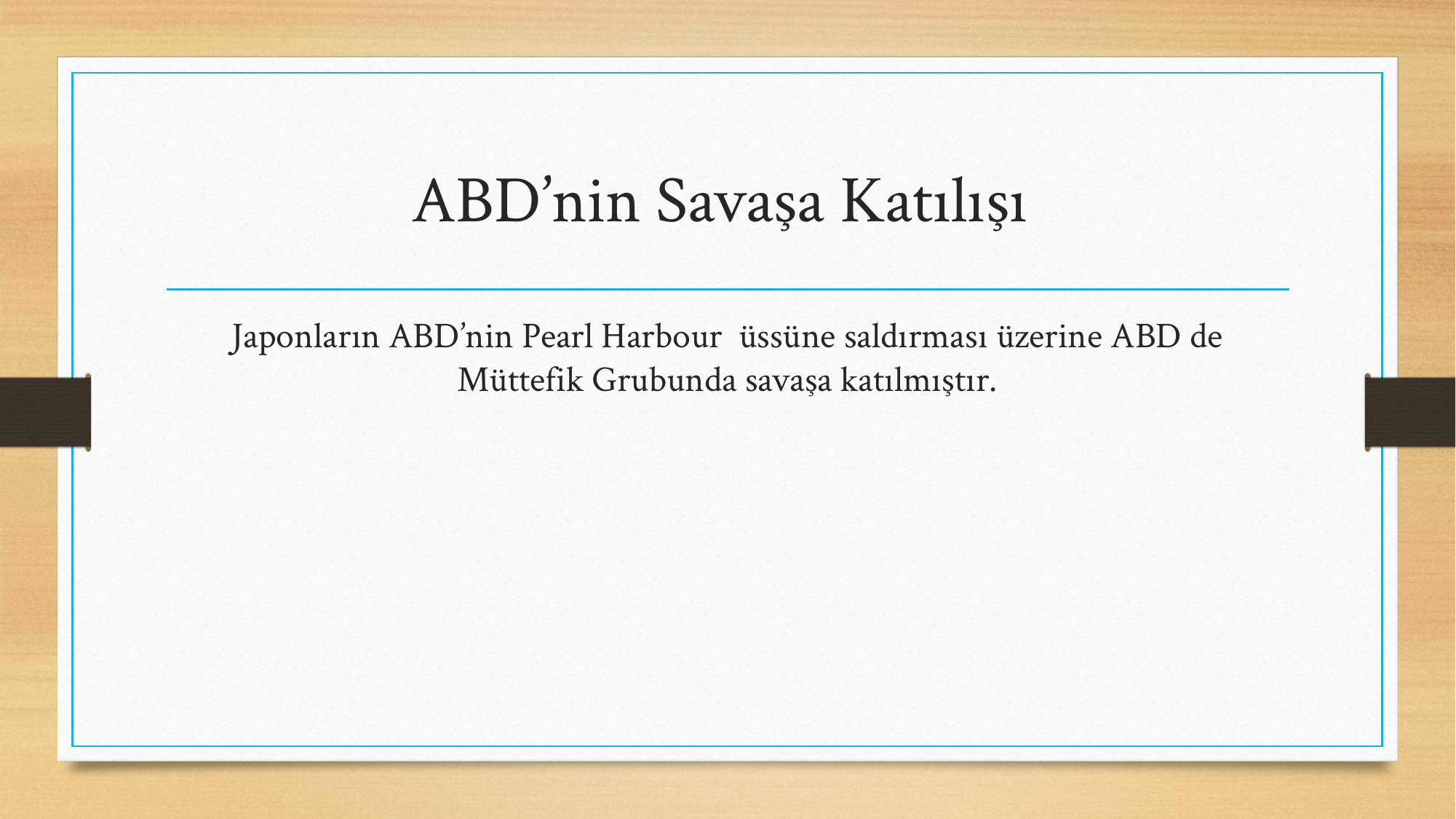

# ABD’nin Savaşa Katılışı
Japonların ABD’nin Pearl Harbour  üssüne saldırması üzerine ABD de Müttefik Grubunda savaşa katılmıştır.